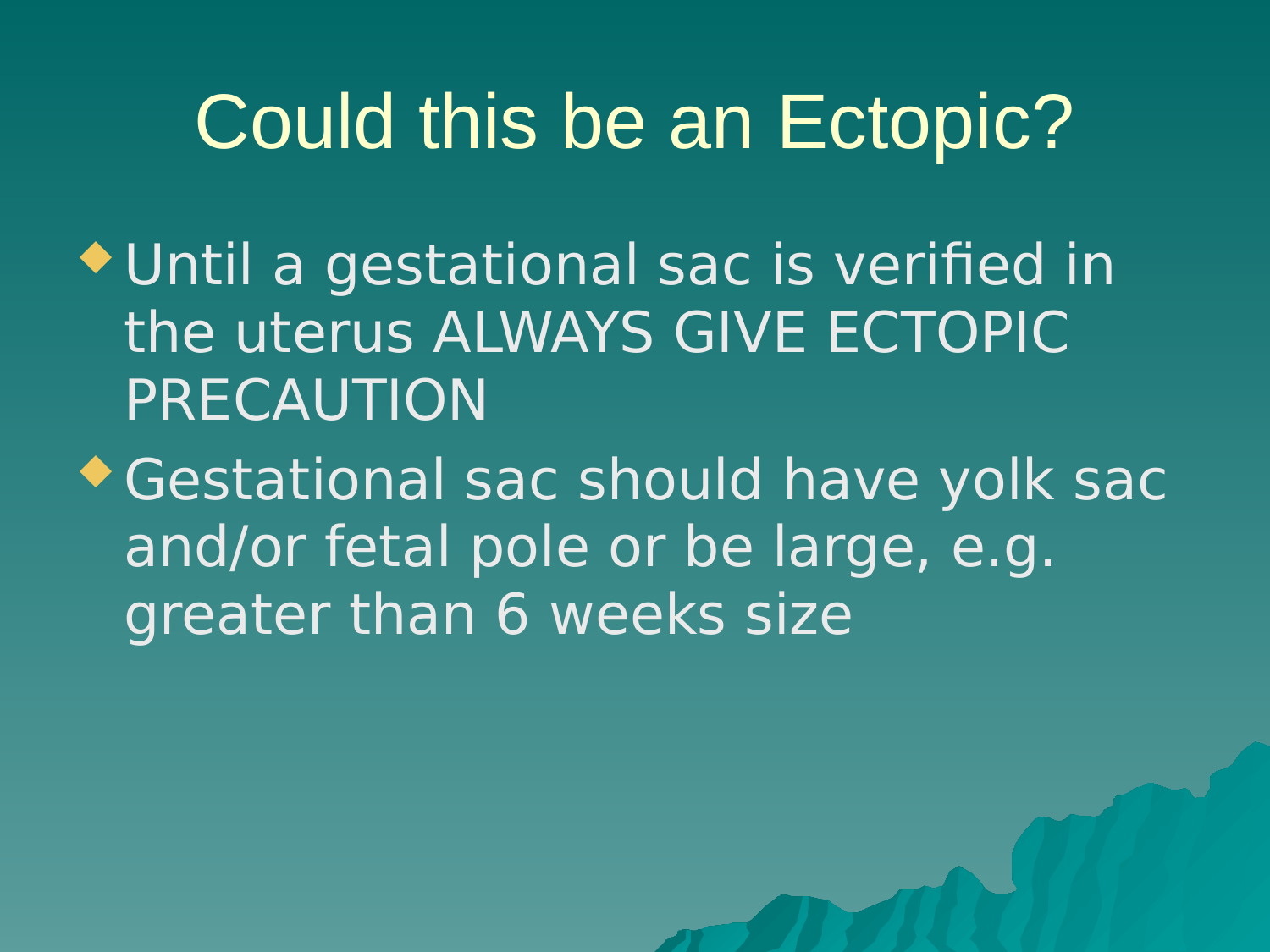

# Could this be an Ectopic?
Until a gestational sac is verified in the uterus ALWAYS GIVE ECTOPIC PRECAUTION
Gestational sac should have yolk sac and/or fetal pole or be large, e.g. greater than 6 weeks size